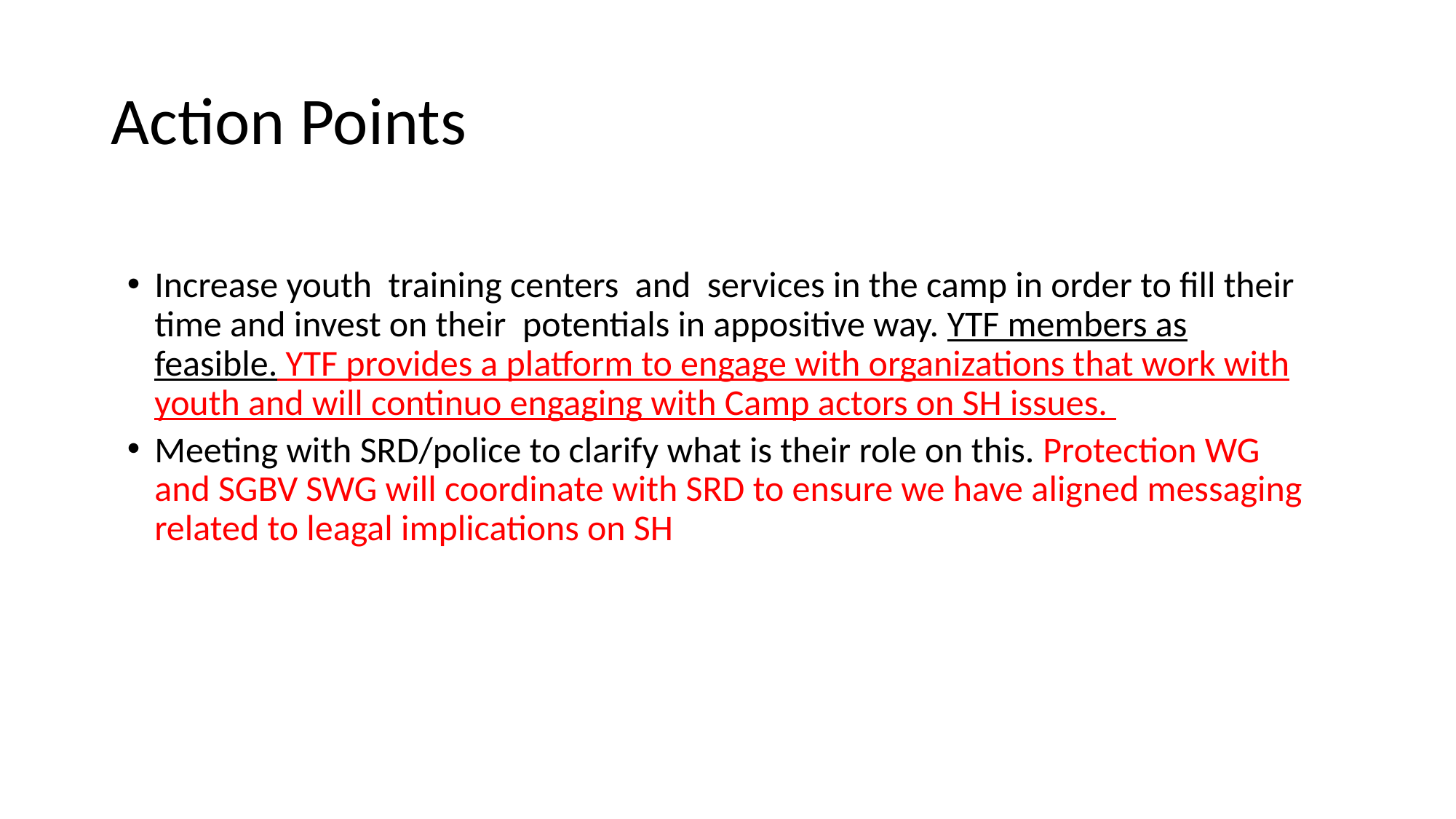

# Action Points

Increase youth  training centers  and  services in the camp in order to fill their time and invest on their  potentials in appositive way. YTF members as feasible. YTF provides a platform to engage with organizations that work with youth and will continuo engaging with Camp actors on SH issues.
Meeting with SRD/police to clarify what is their role on this. Protection WG and SGBV SWG will coordinate with SRD to ensure we have aligned messaging related to leagal implications on SH